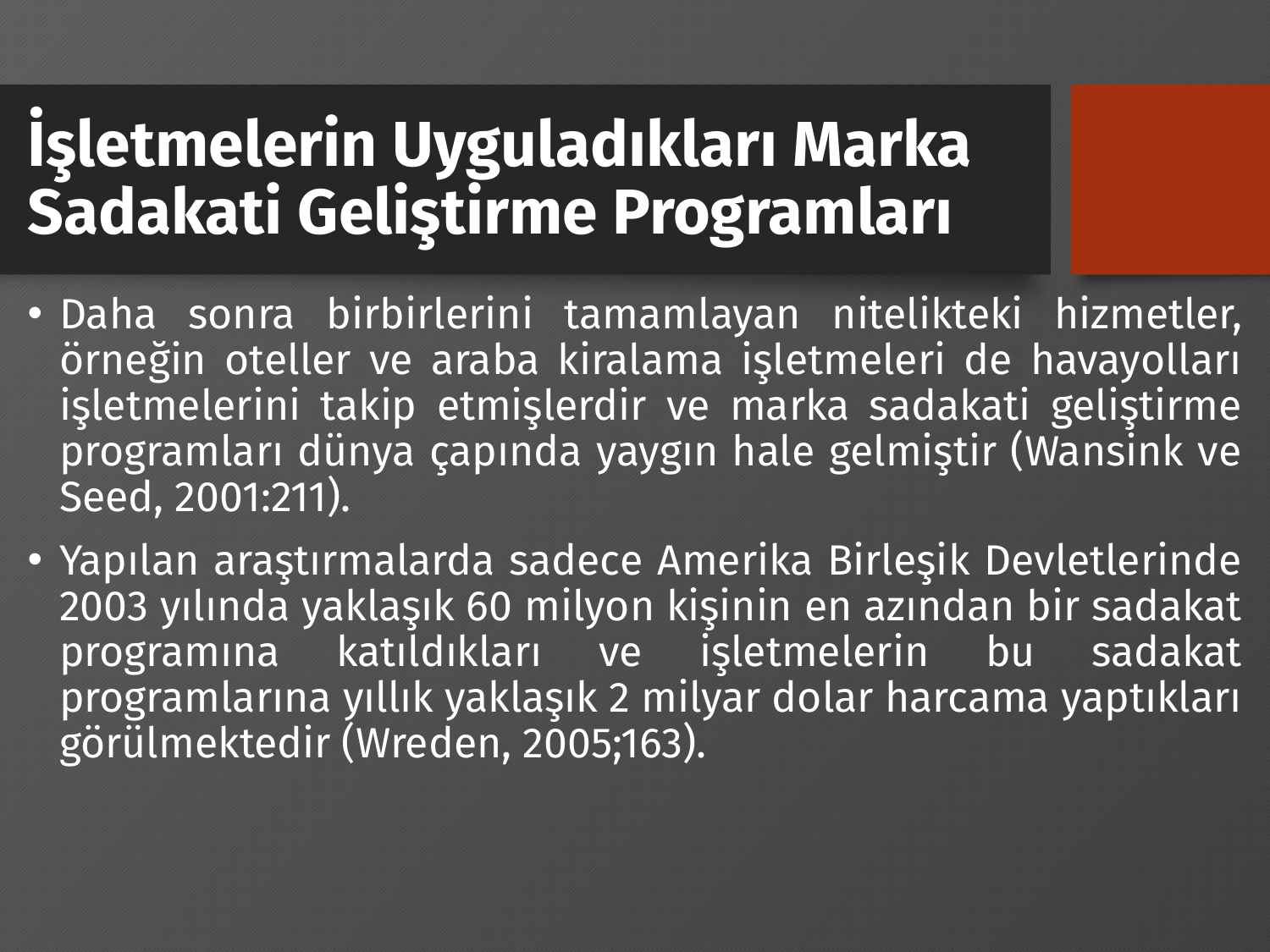

# İşletmelerin Uyguladıkları Marka Sadakati Geliştirme Programları
Daha sonra birbirlerini tamamlayan nitelikteki hizmetler, örneğin oteller ve araba kiralama işletmeleri de havayolları işletmelerini takip etmişlerdir ve marka sadakati geliştirme programları dünya çapında yaygın hale gelmiştir (Wansink ve Seed, 2001:211).
Yapılan araştırmalarda sadece Amerika Birleşik Devletlerinde 2003 yılında yaklaşık 60 milyon kişinin en azından bir sadakat programına katıldıkları ve işletmelerin bu sadakat programlarına yıllık yaklaşık 2 milyar dolar harcama yaptıkları görülmektedir (Wreden, 2005;163).